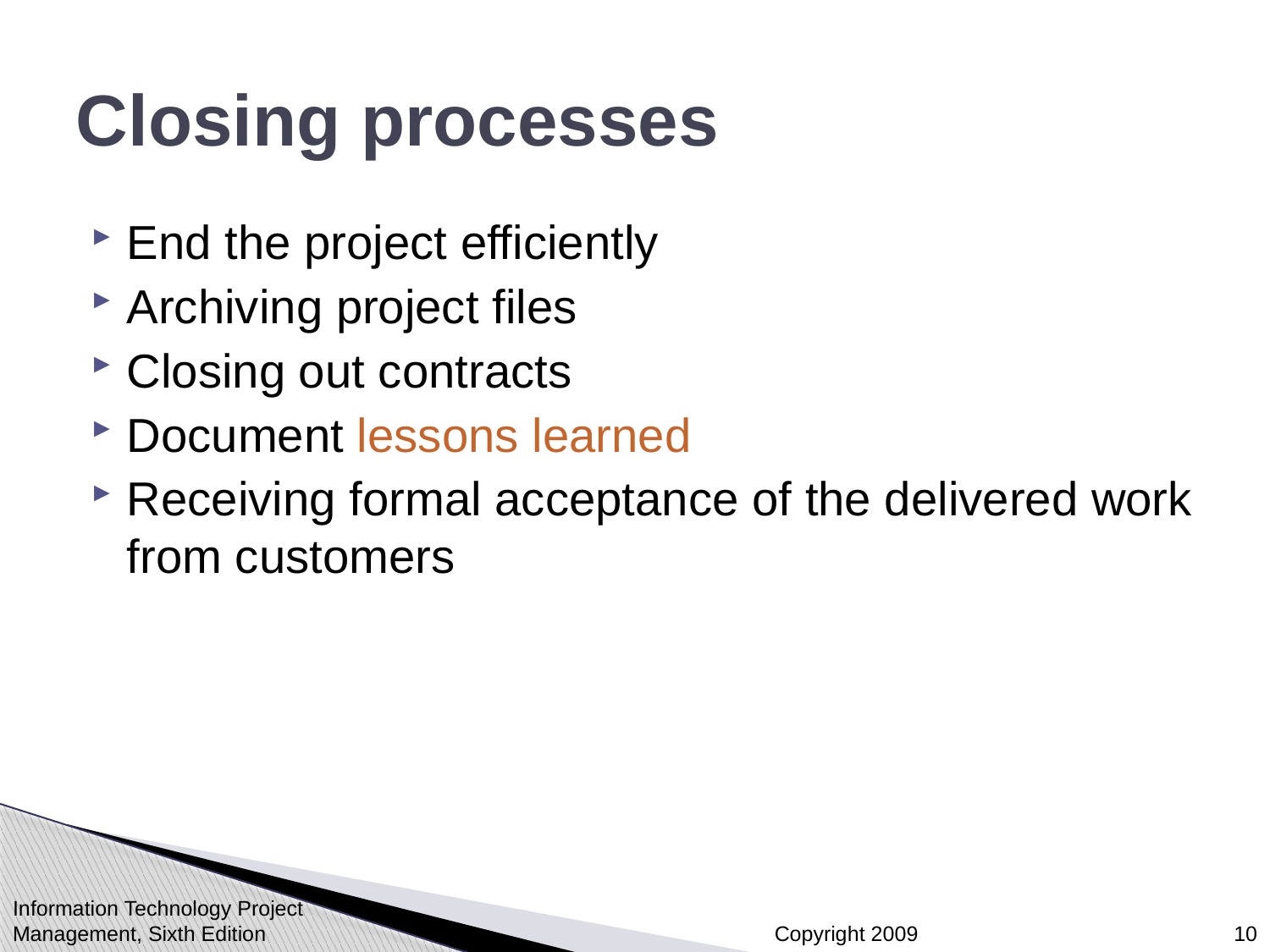

# Closing processes
End the project efficiently
Archiving project files
Closing out contracts
Document lessons learned
Receiving formal acceptance of the delivered work from customers
Information Technology Project Management, Sixth Edition
10